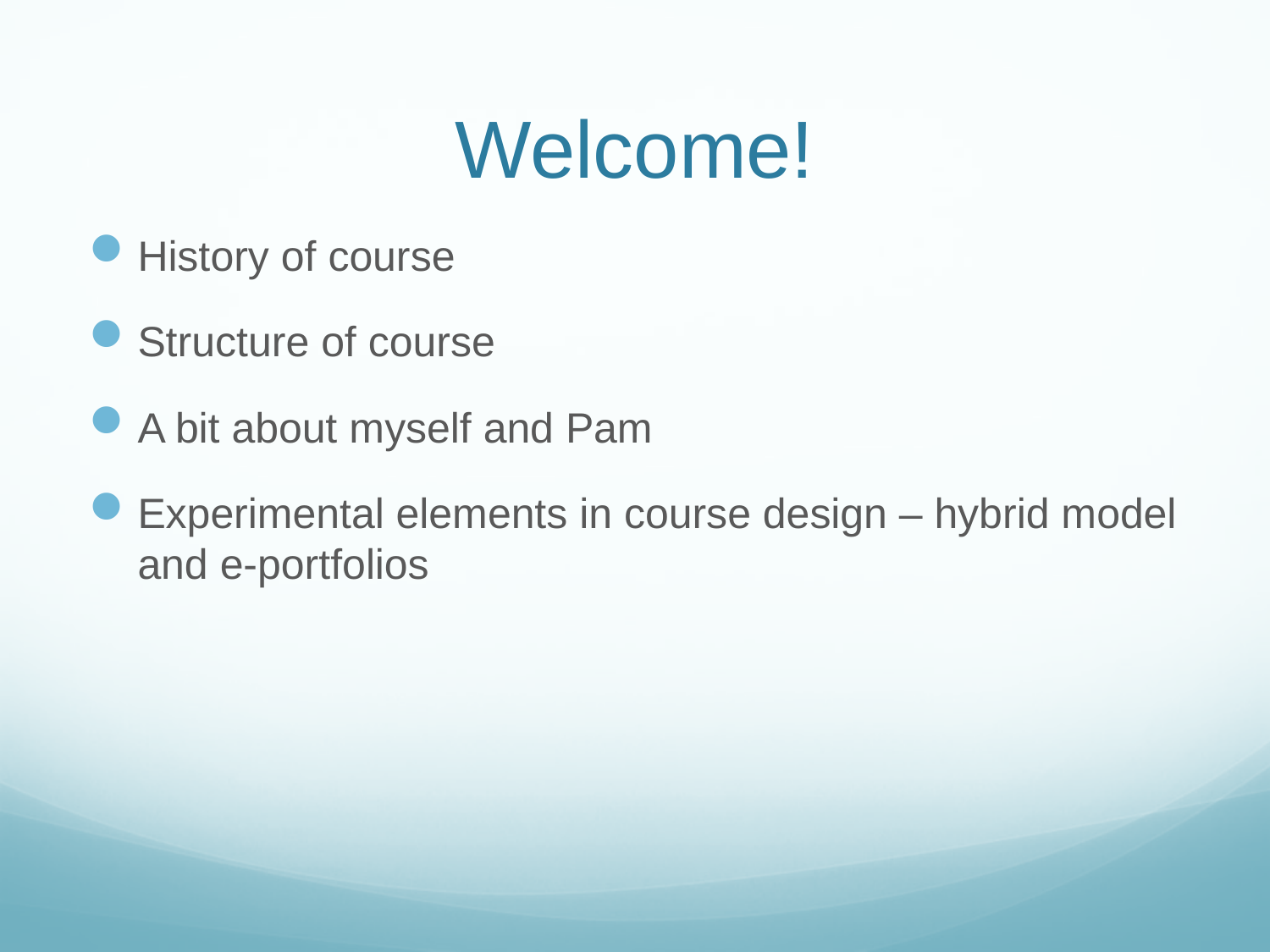

# Welcome!
History of course
Structure of course
A bit about myself and Pam
Experimental elements in course design – hybrid model and e-portfolios